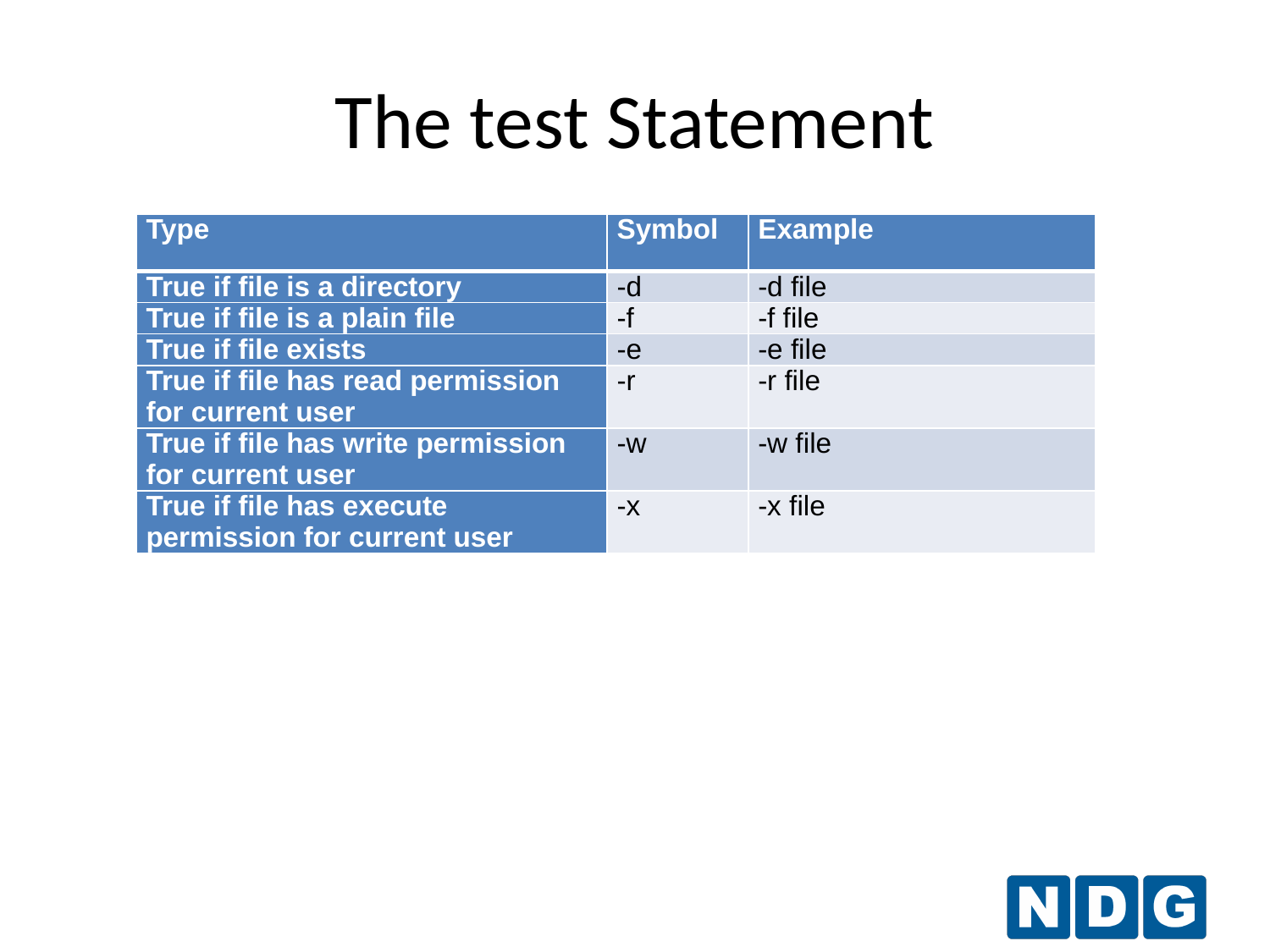

The test Statement

| Type | Symbol | Example |
| --- | --- | --- |
| True if file is a directory | -d | -d file |
| True if file is a plain file | -f | -f file |
| True if file exists | -e | -e file |
| True if file has read permission for current user | -r | -r file |
| True if file has write permission for current user | -w | -w file |
| True if file has execute permission for current user | -x | -x file |